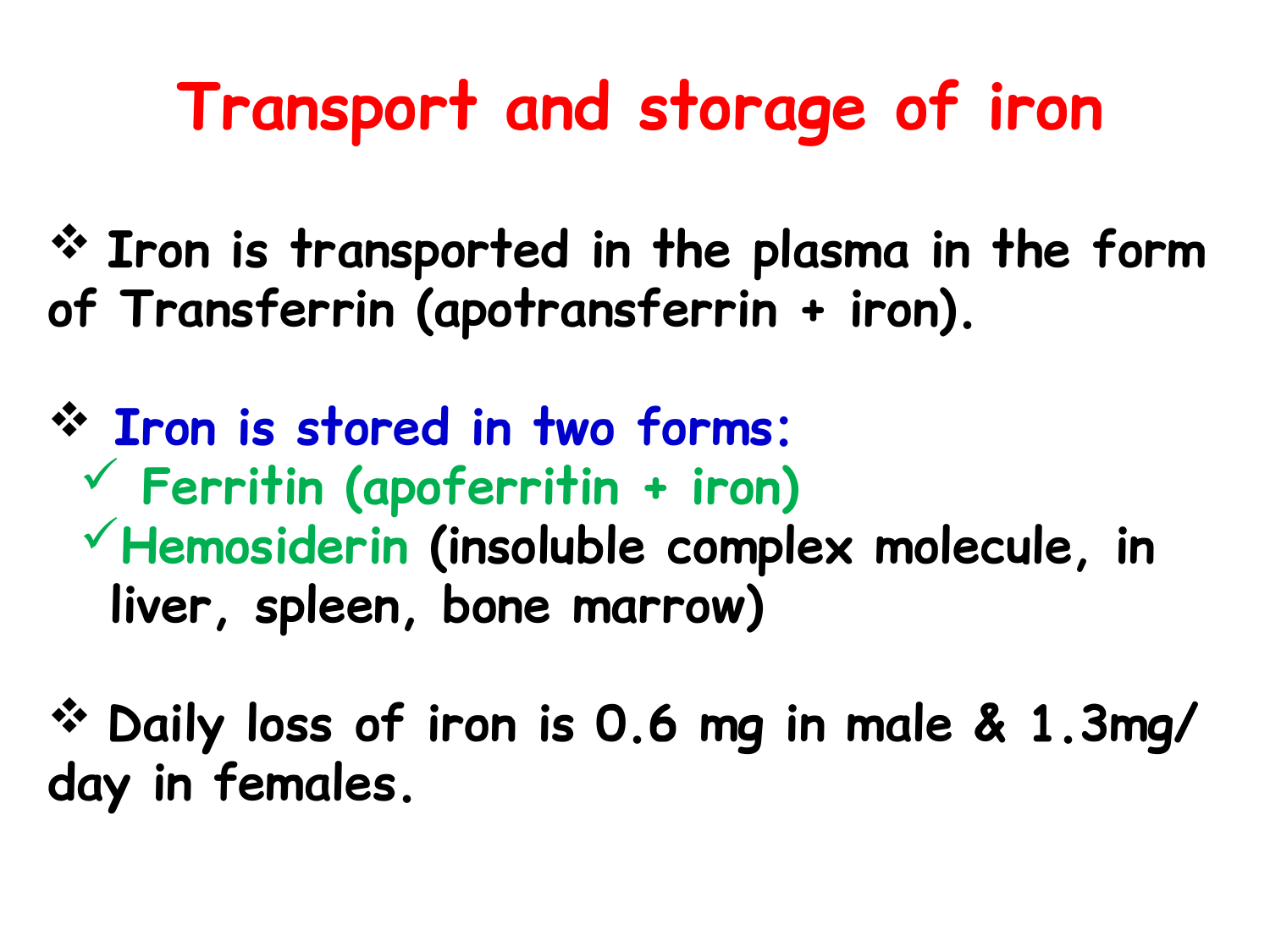

Transport and storage of iron

 Iron is transported in the plasma in the form of Transferrin (apotransferrin + iron).

 Iron is stored in two forms:
 Ferritin (apoferritin + iron)
Hemosiderin (insoluble complex molecule, in liver, spleen, bone marrow)

 Daily loss of iron is 0.6 mg in male & 1.3mg/ day in females.